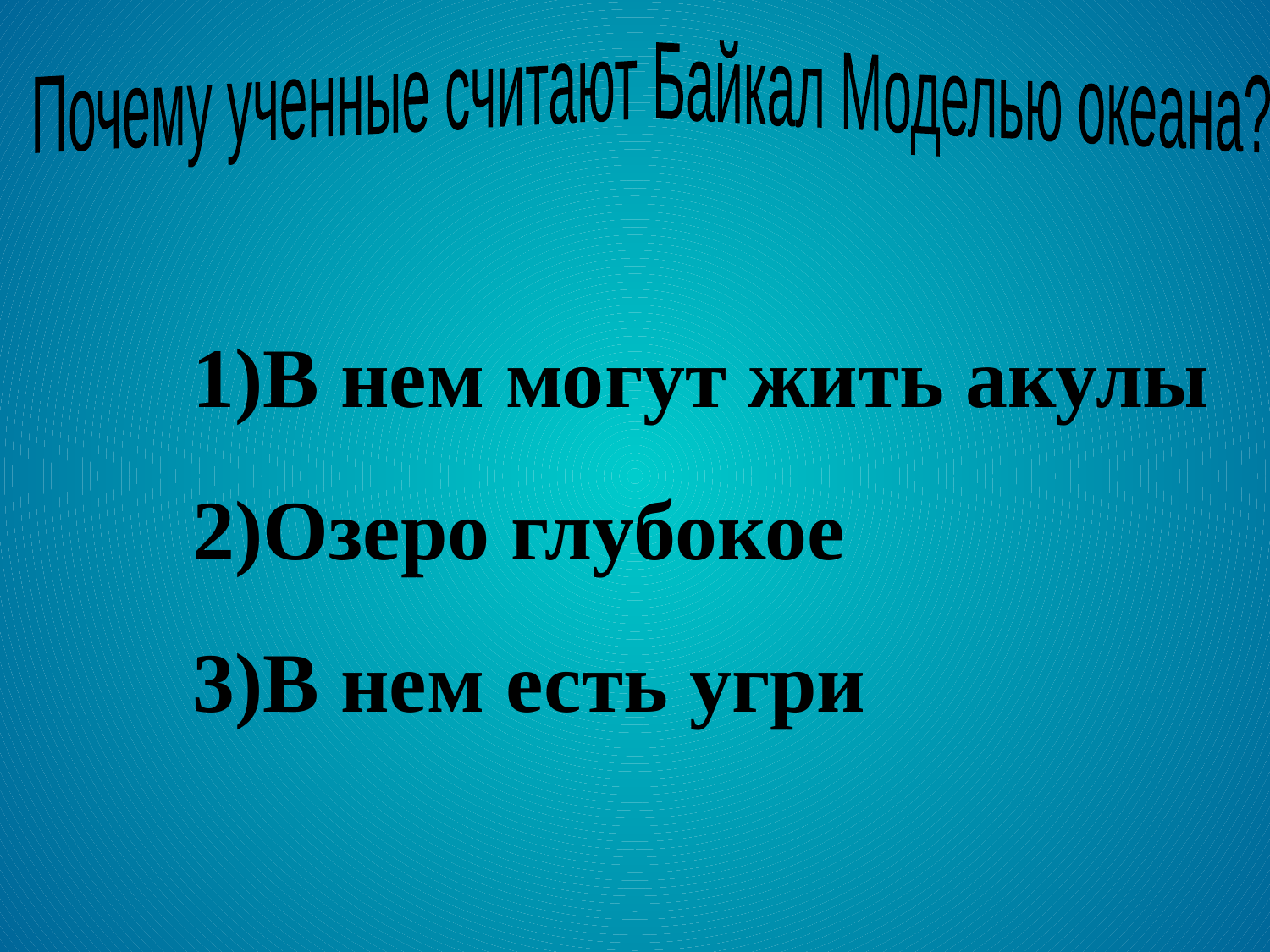

Почему ученные считают Байкал Моделью океана?
В нем могут жить акулы
Озеро глубокое
В нем есть угри